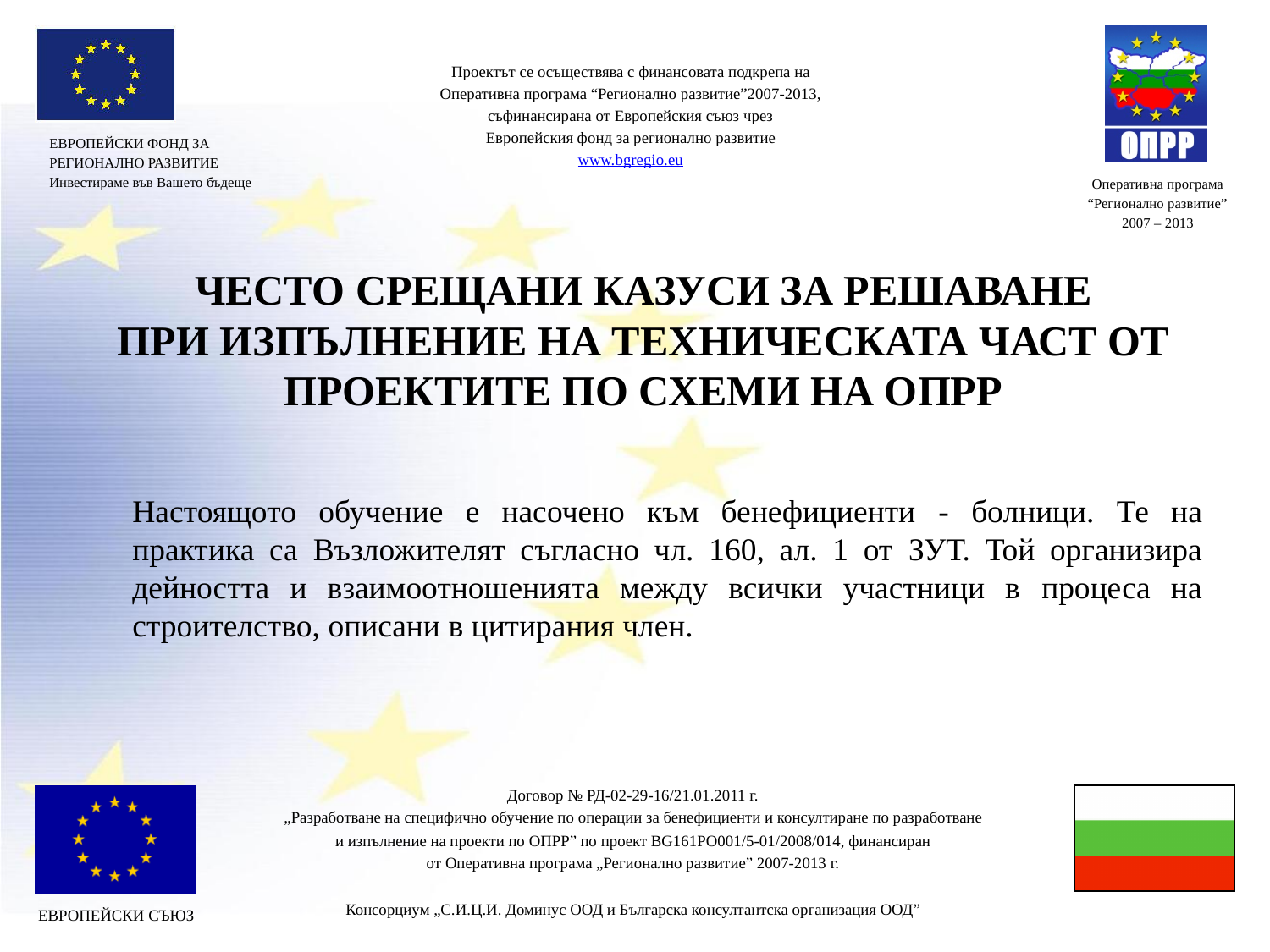

# ЧЕСТО СРЕЩАНИ КАЗУСИ ЗА РЕШАВАНЕ ПРИ ИЗПЪЛНЕНИЕ НА ТЕХНИЧЕСКАТА ЧАСТ ОТ ПРОЕКТИТЕ ПО СХЕМИ НА ОПРР

	Настоящото обучение е насочено към бенефициенти - болници. Те на практика са Възложителят съгласно чл. 160, ал. 1 от ЗУТ. Той организира дейността и взаимоотношенията между всички участници в процеса на строителство, описани в цитирания член.